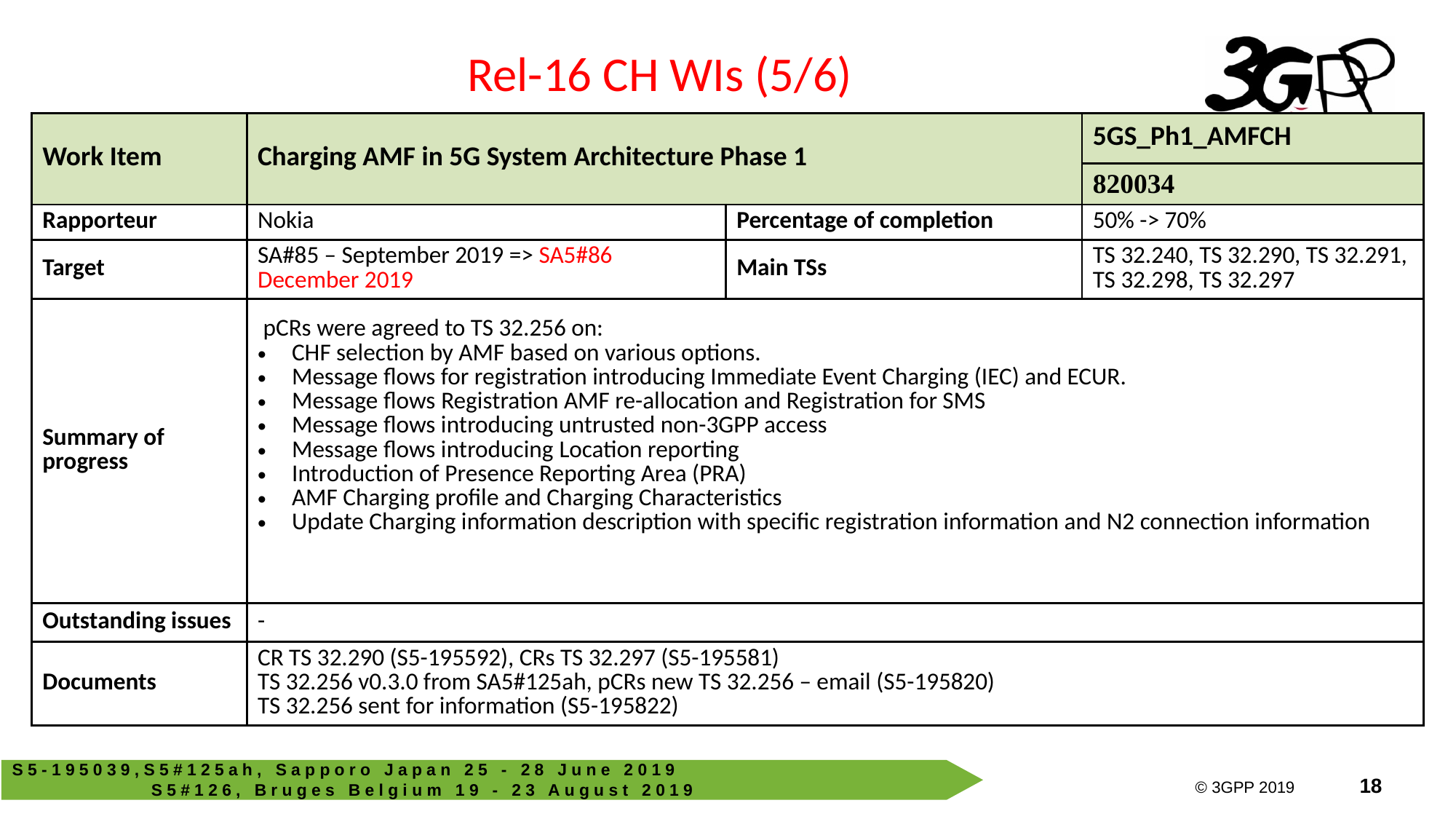

Rel-16 CH WIs (5/6)
| Work Item | Charging AMF in 5G System Architecture Phase 1 |  | 5GS\_Ph1\_AMFCH |
| --- | --- | --- | --- |
|  |  |  | 820034 |
| Rapporteur | Nokia | Percentage of completion | 50% -> 70% |
| Target | SA#85 – September 2019 => SA5#86 December 2019 | Main TSs | TS 32.240, TS 32.290, TS 32.291, TS 32.298, TS 32.297 |
| Summary of progress | pCRs were agreed to TS 32.256 on: CHF selection by AMF based on various options. Message flows for registration introducing Immediate Event Charging (IEC) and ECUR. Message flows Registration AMF re-allocation and Registration for SMS Message flows introducing untrusted non-3GPP access Message flows introducing Location reporting Introduction of Presence Reporting Area (PRA) AMF Charging profile and Charging Characteristics Update Charging information description with specific registration information and N2 connection information |  |  |
| Outstanding issues | - |  |  |
| Documents | CR TS 32.290 (S5-195592), CRs TS 32.297 (S5-195581) TS 32.256 v0.3.0 from SA5#125ah, pCRs new TS 32.256 – email (S5-195820) TS 32.256 sent for information (S5-195822) |  |  |